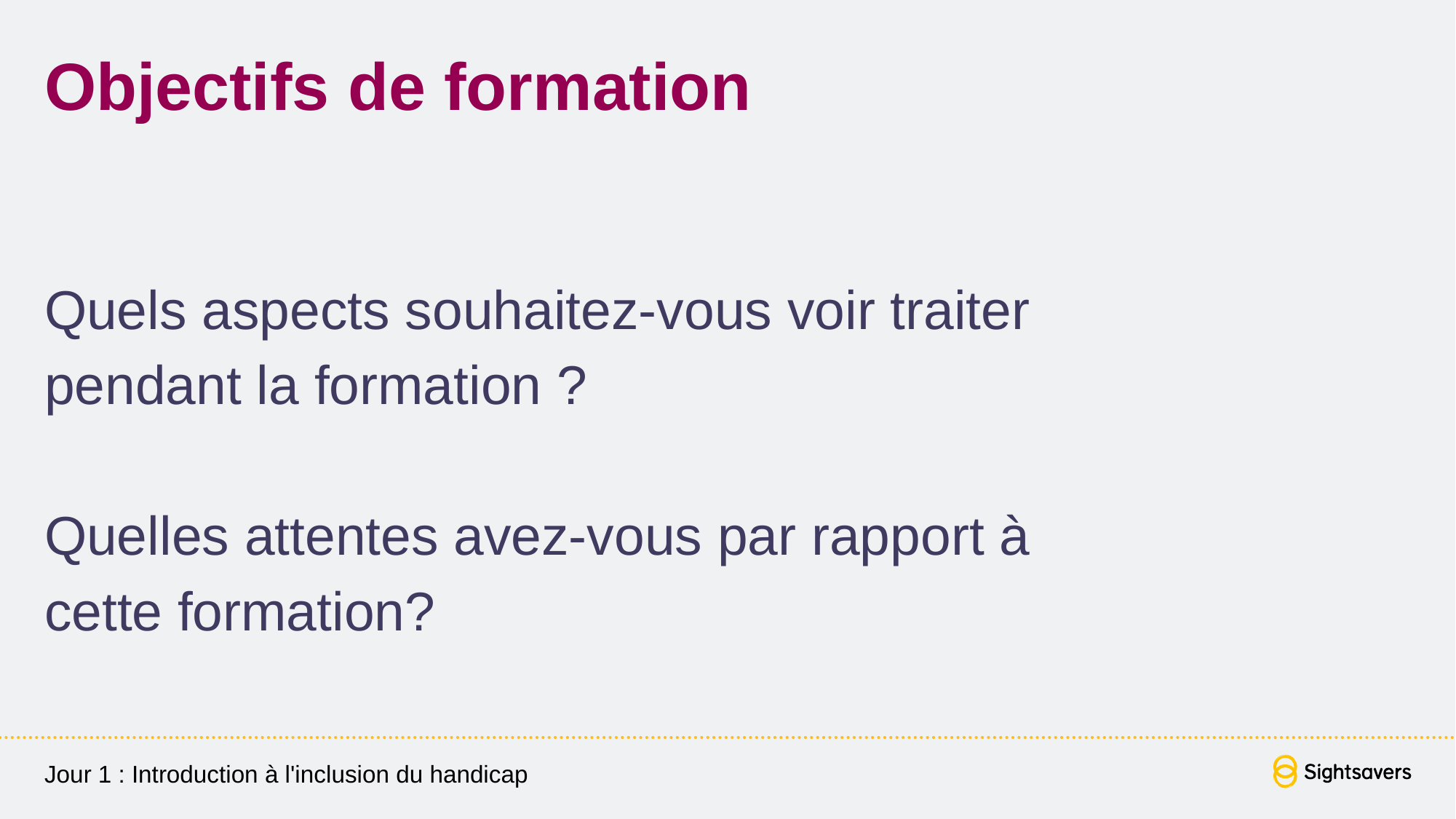

Objectifs de formation
# Quels aspects souhaitez-vous voir traiter pendant la formation ? Quelles attentes avez-vous par rapport à cette formation?
Jour 1 : Introduction à l'inclusion du handicap